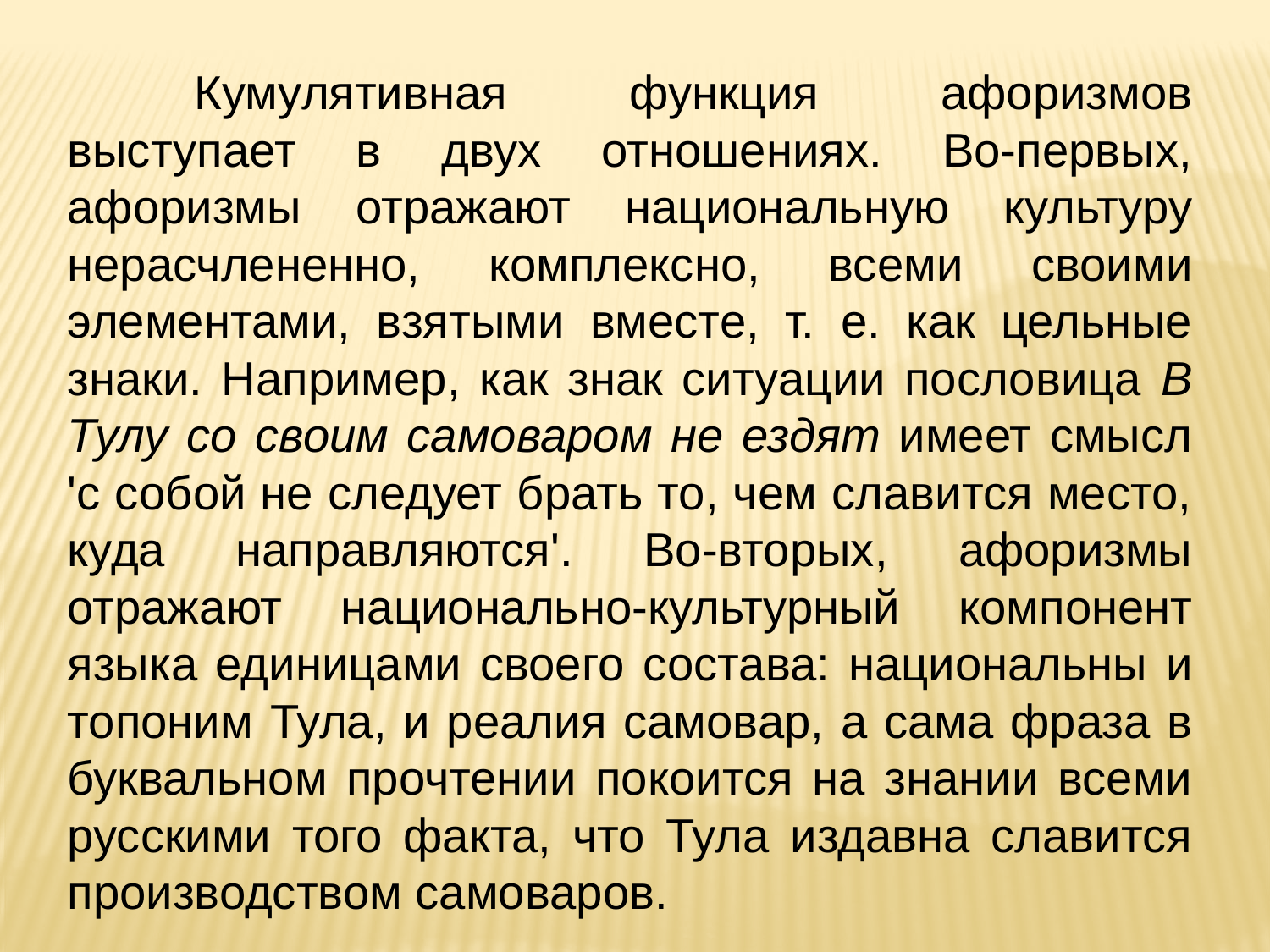

Кумулятивная функция афоризмов выступает в двух отношениях. Во-первых, афоризмы отражают национальную культуру нерасчлененно, комплексно, всеми своими элементами, взятыми вместе, т. е. как цельные знаки. Например, как знак ситуации пословица В Тулу со своим самоваром не ездят имеет смысл 'с собой не следует брать то, чем славится место, куда направляются'. Во-вторых, афоризмы отражают национально-культурный компонент языка единицами своего состава: национальны и топоним Тула, и реалия самовар, а сама фраза в буквальном прочтении покоится на знании всеми русскими того факта, что Тула издавна славится производством самоваров.